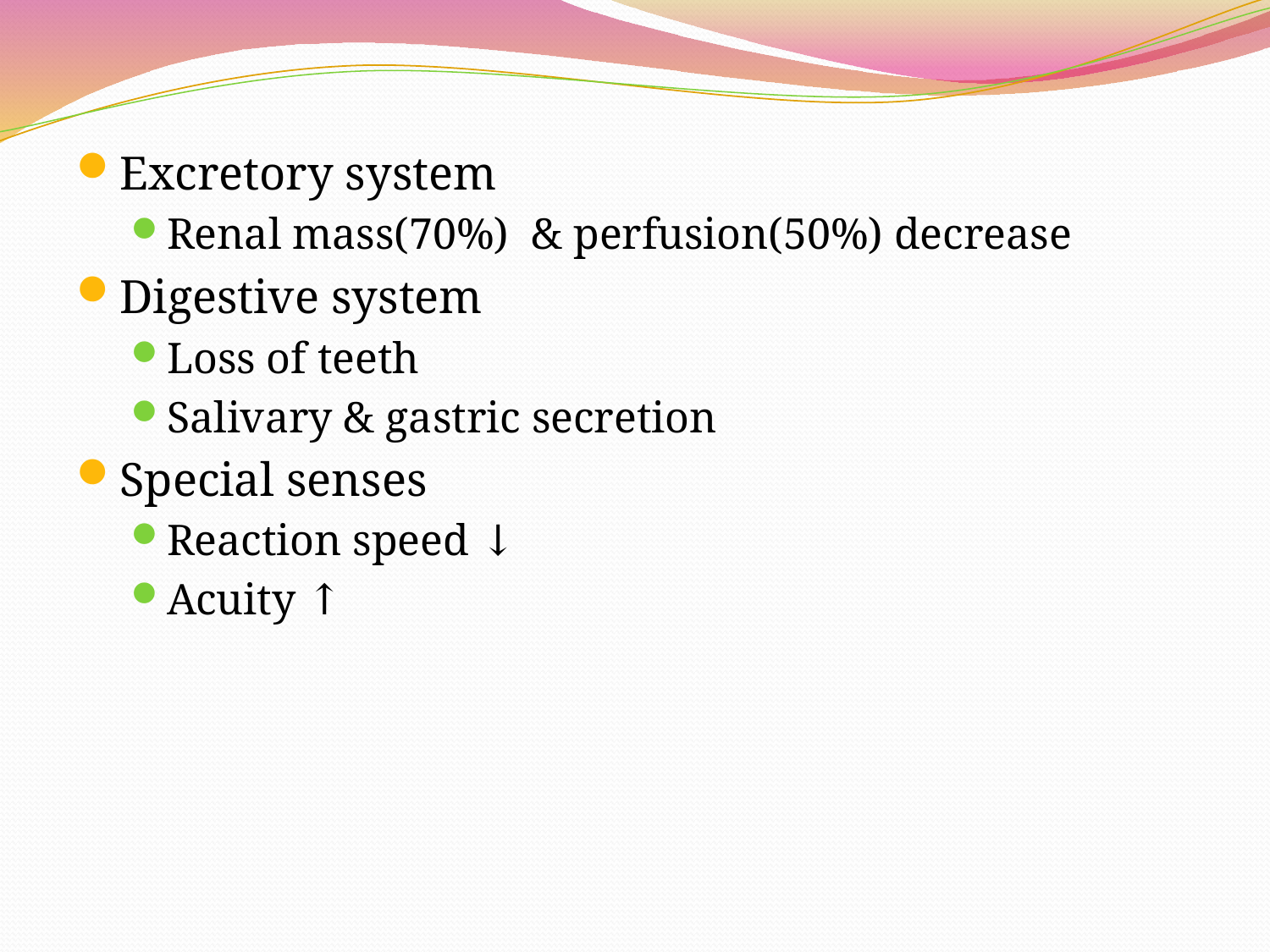

Excretory system
Renal mass(70%)  & perfusion(50%) decrease
Digestive system
Loss of teeth
Salivary & gastric secretion
Special senses
Reaction speed ↓
Acuity ↑